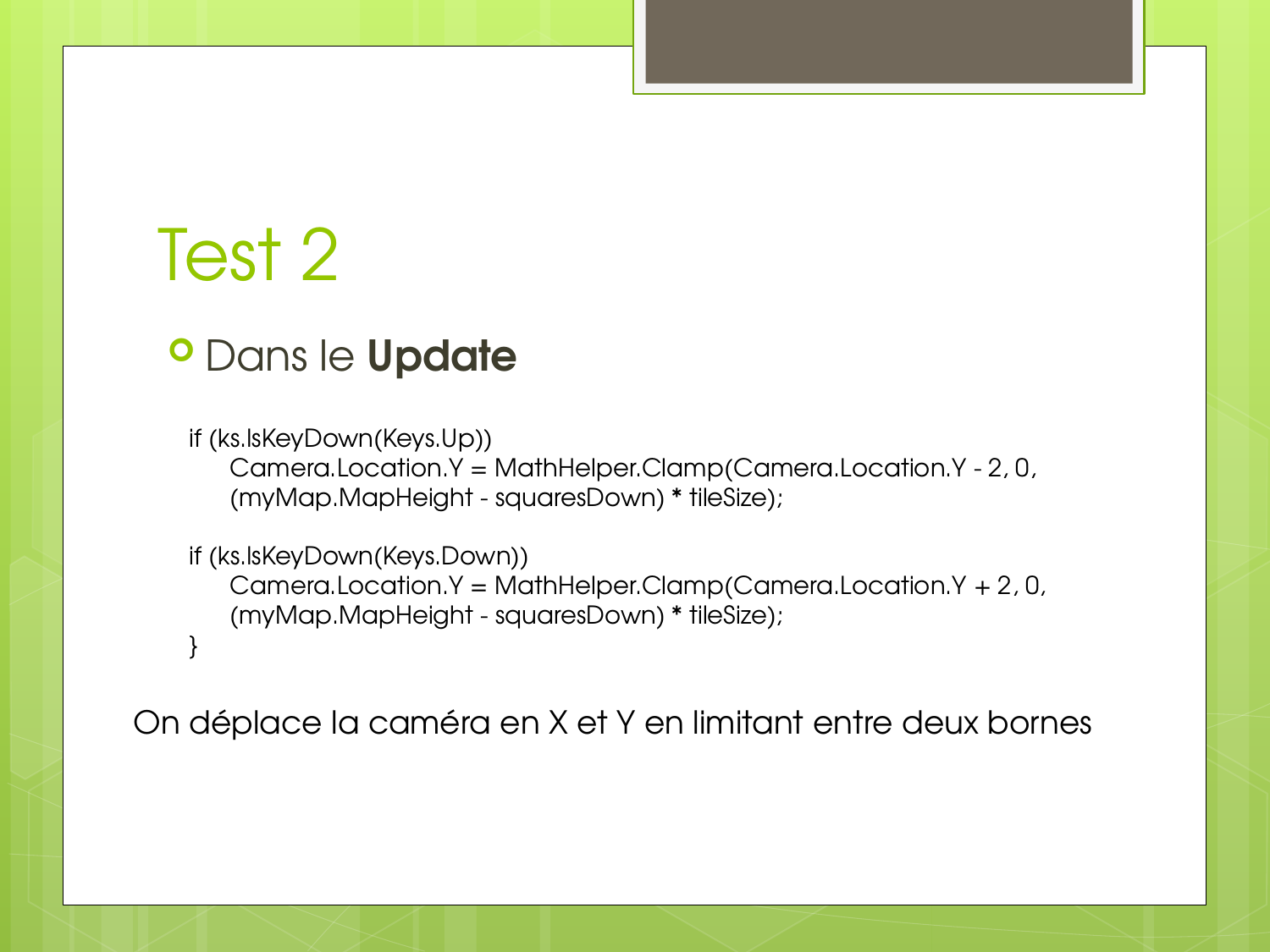

# Test 2
Dans le Update
if (ks.IsKeyDown(Keys.Up))
      Camera.Location.Y = MathHelper.Clamp(Camera.Location.Y - 2, 0,
      (myMap.MapHeight - squaresDown) * tileSize);

if (ks.IsKeyDown(Keys.Down))
      Camera.Location.Y = MathHelper.Clamp(Camera.Location.Y + 2, 0,
      (myMap.MapHeight - squaresDown) * tileSize);
}
On déplace la caméra en X et Y en limitant entre deux bornes